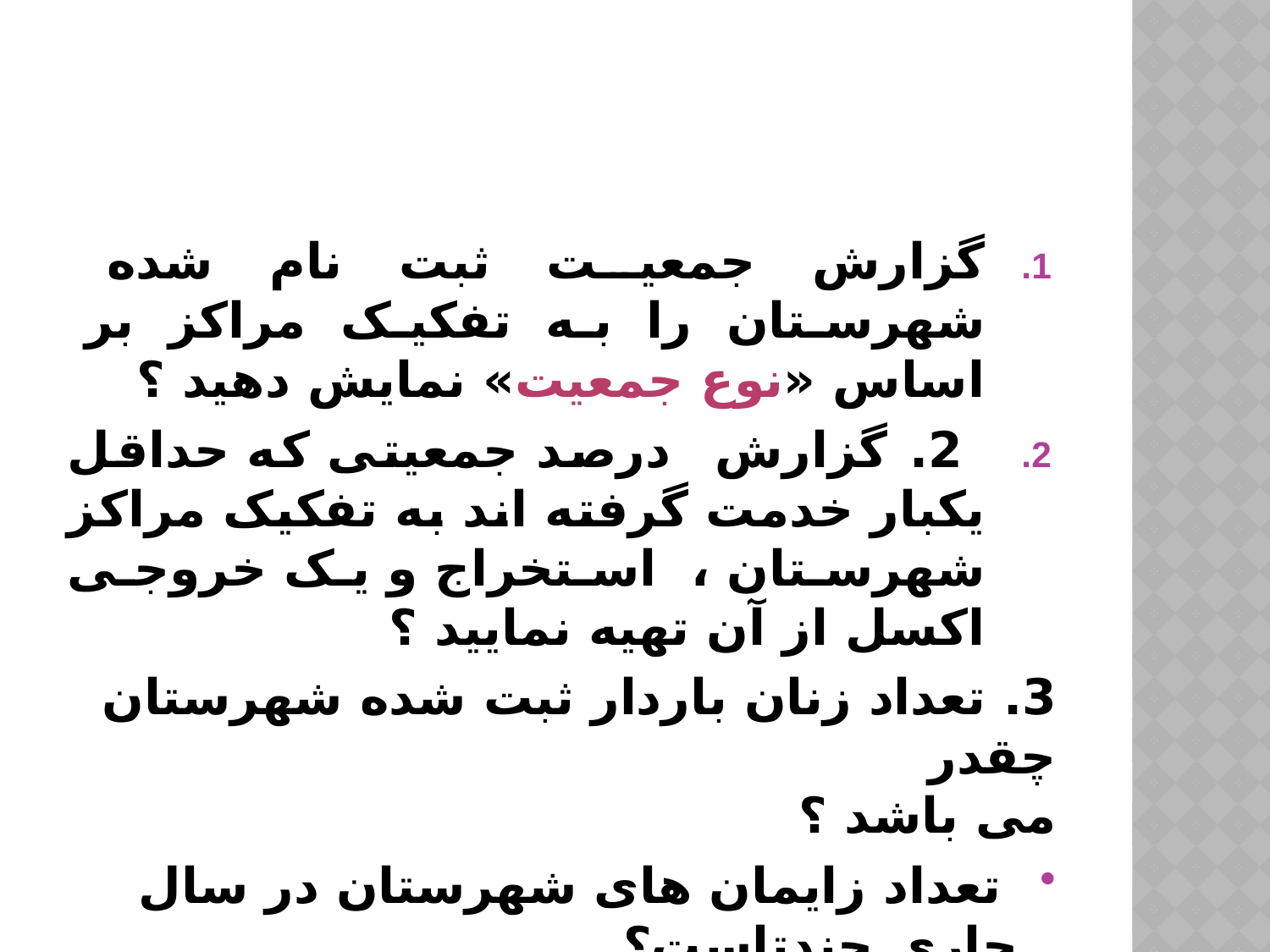

گزارش جمعیت ثبت نام شده شهرستان را به تفکیک مراکز بر اساس «نوع جمعیت» نمایش دهید ؟
 2. گزارش  درصد جمعیتی که حداقل یکبار خدمت گرفته اند به تفکیک مراکز شهرستان ،  استخراج و یک خروجی اکسل از آن تهیه نمایید ؟
3. تعداد زنان باردار ثبت شده شهرستان چقدر
می باشد ؟
 تعداد زایمان های شهرستان در سال جاری چندتاست؟